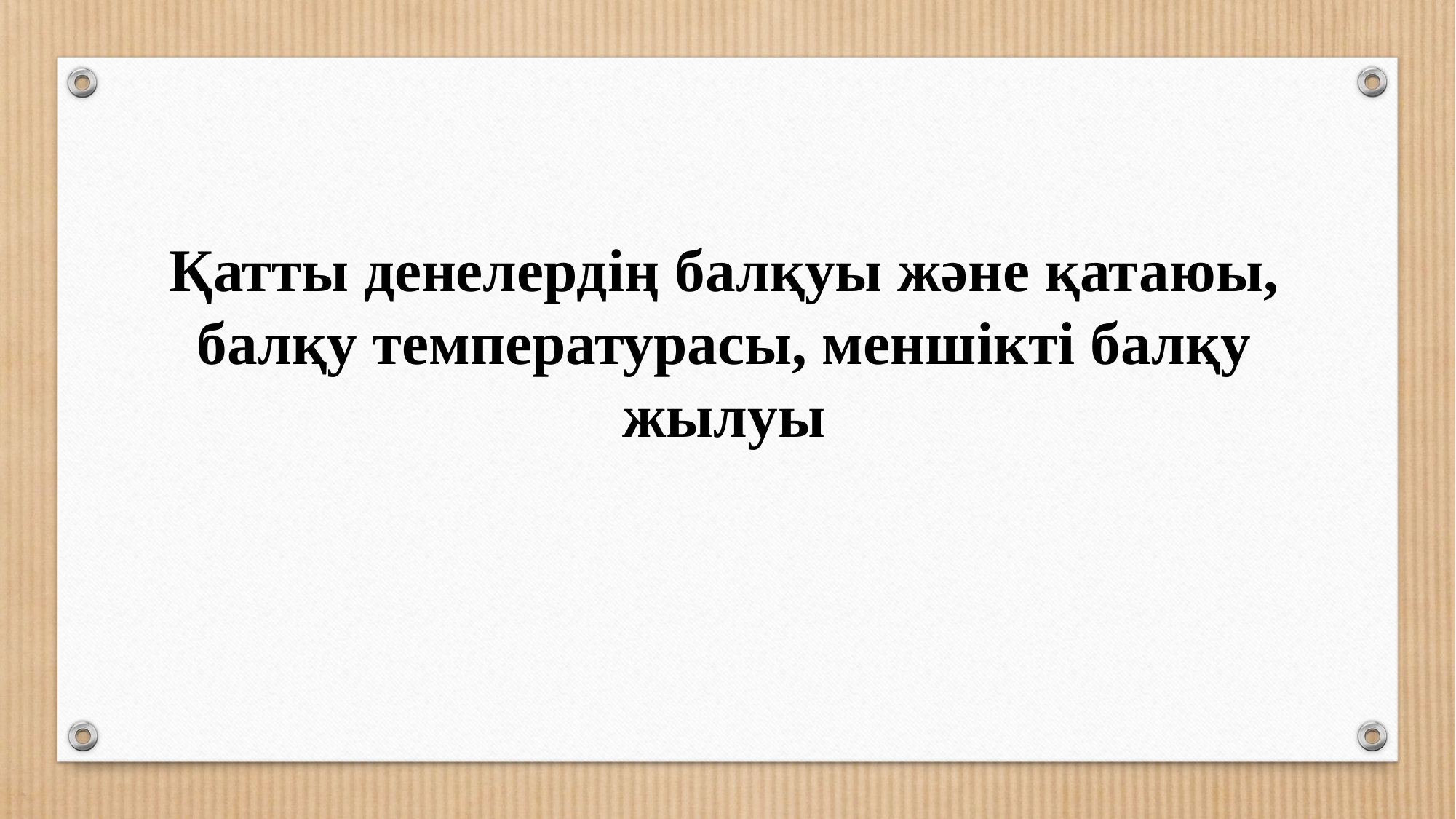

Қатты денелердiң балқуы және қатаюы, балқу температурасы, меншiктi балқу жылуы